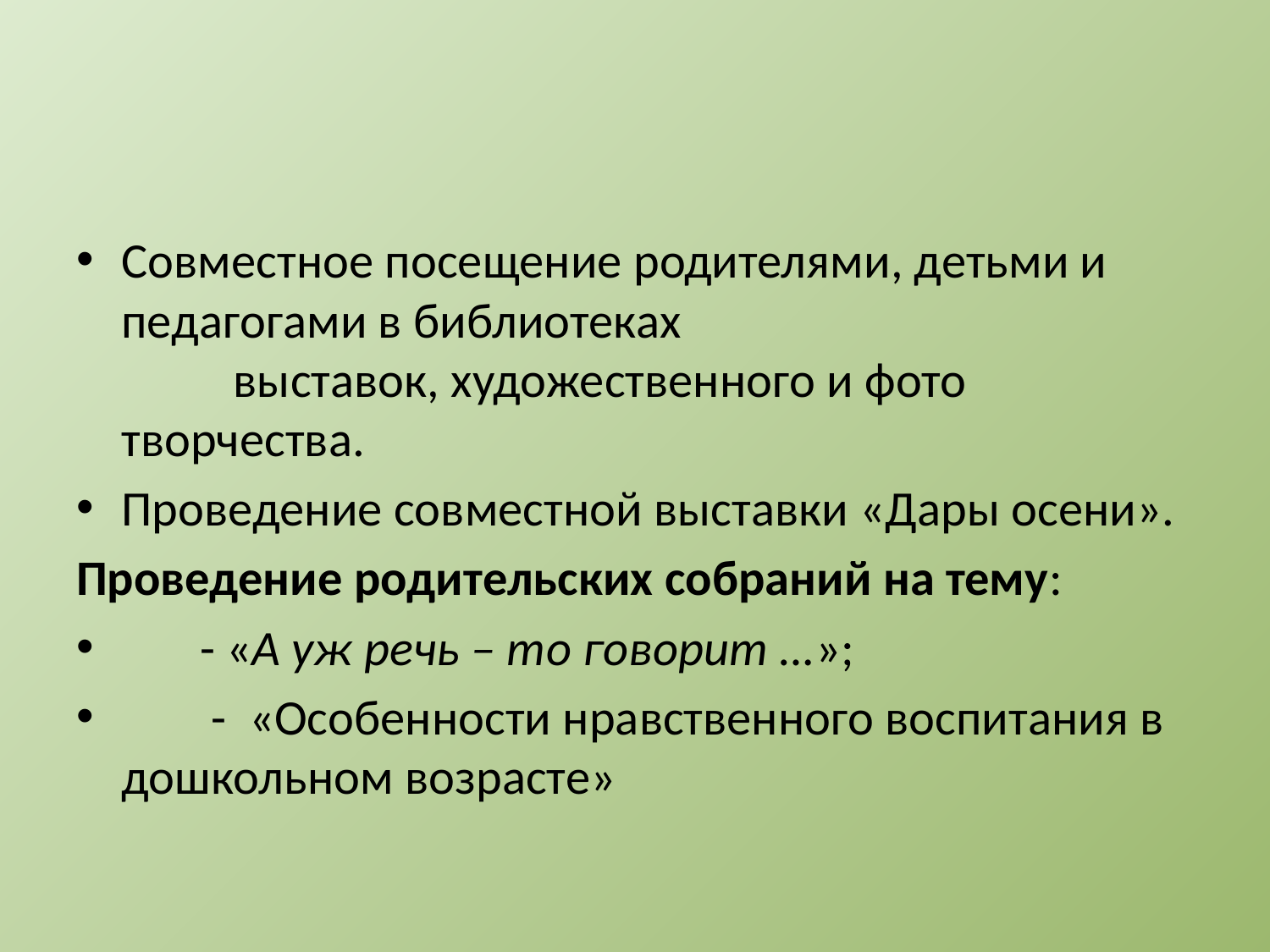

#
Совместное посещение родителями, детьми и педагогами в библиотеках
          выставок, художественного и фото творчества.
Проведение совместной выставки «Дары осени».
Проведение родительских собраний на тему:
       - «А уж речь – то говорит …»;
        -  «Особенности нравственного воспитания в дошкольном возрасте»